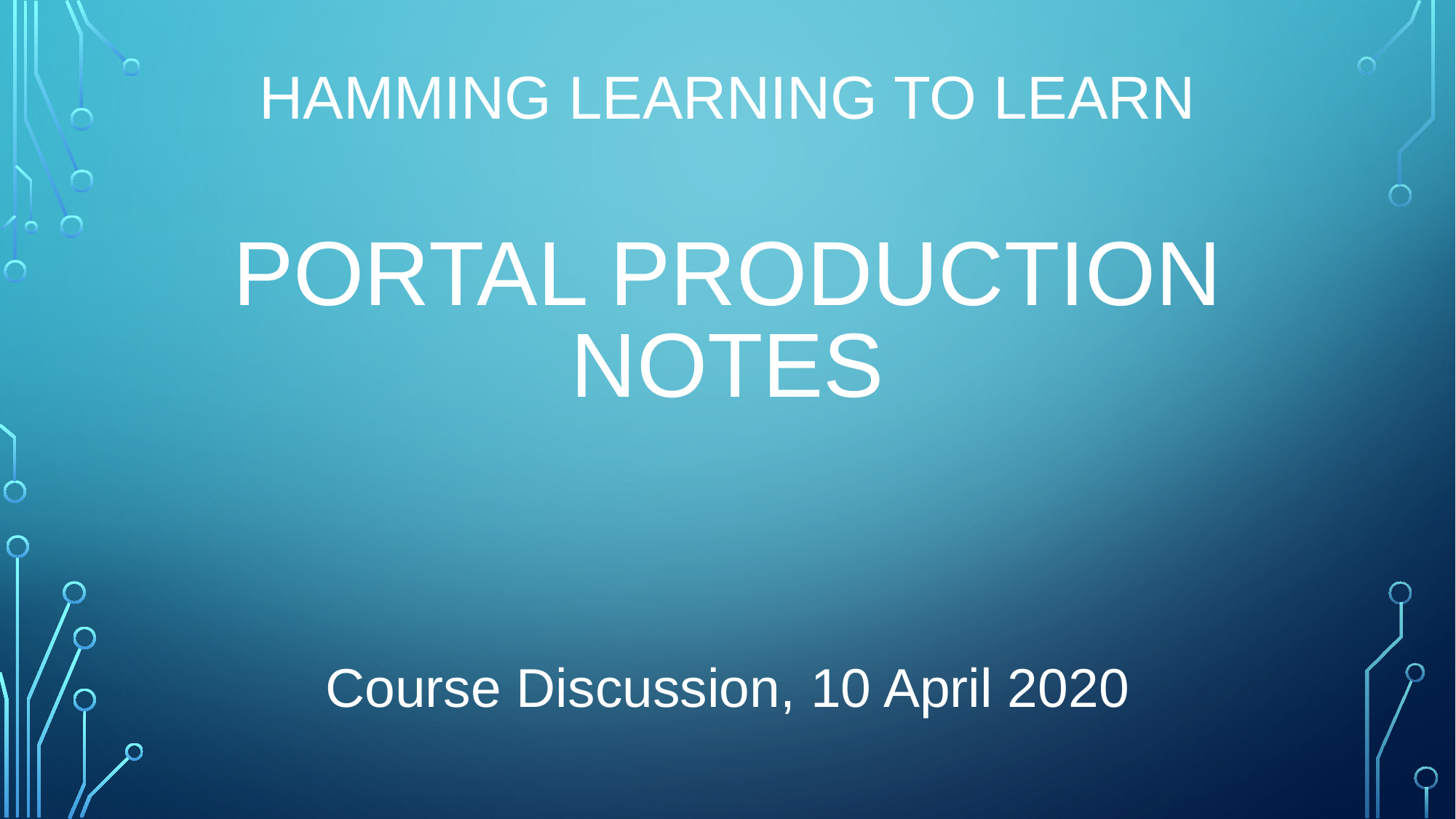

# Hamming Learning to Learn Portal PRODUCTION NOTES

Course Discussion, 10 April 2020